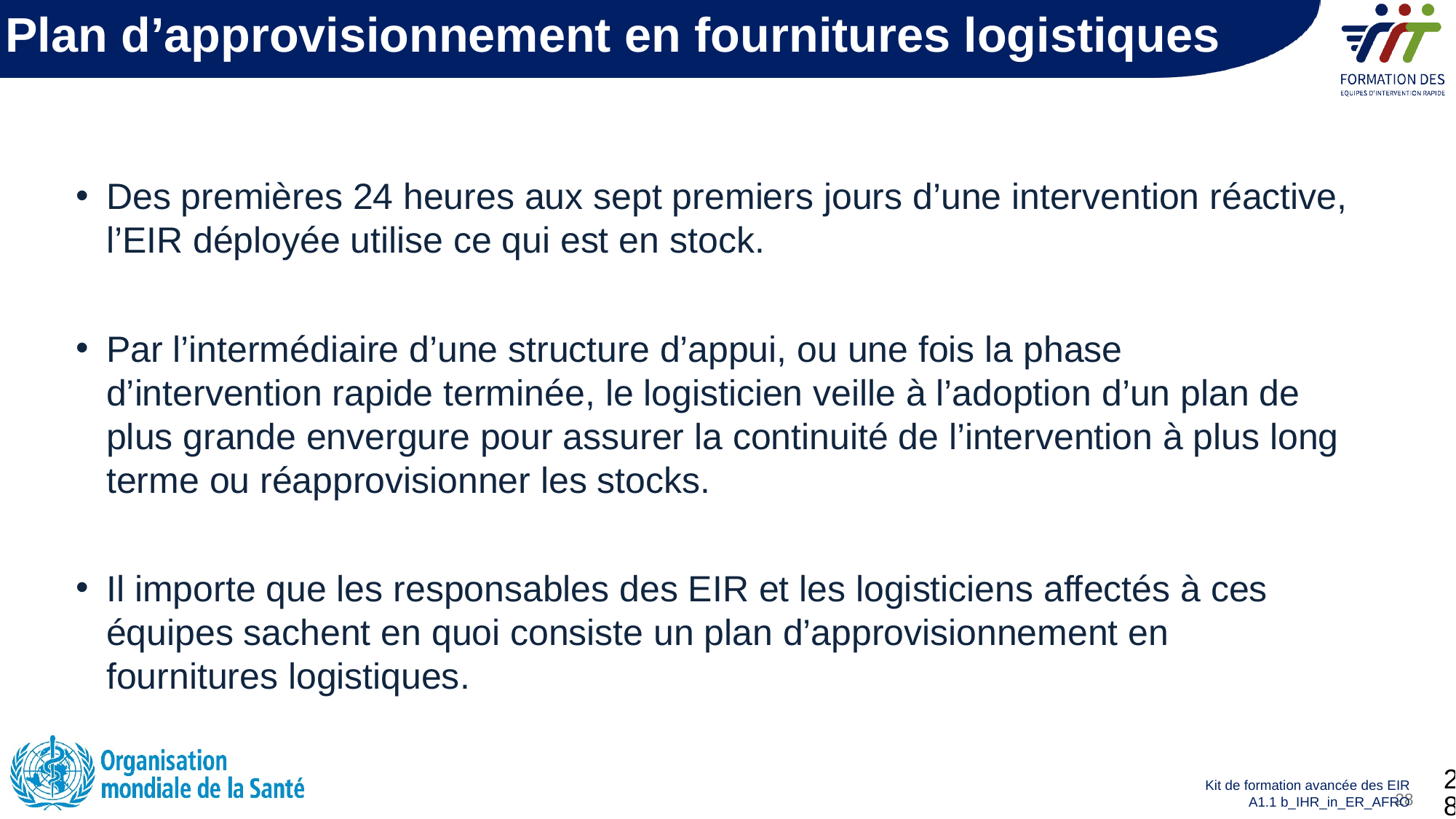

Plan d’approvisionnement en fournitures logistiques

Des premières 24 heures aux sept premiers jours d’une intervention réactive, l’EIR déployée utilise ce qui est en stock.

Par l’intermédiaire d’une structure d’appui, ou une fois la phase d’intervention rapide terminée, le logisticien veille à l’adoption d’un plan de plus grande envergure pour assurer la continuité de l’intervention à plus long terme ou réapprovisionner les stocks.

Il importe que les responsables des EIR et les logisticiens affectés à ces équipes sachent en quoi consiste un plan d’approvisionnement en fournitures logistiques.
28